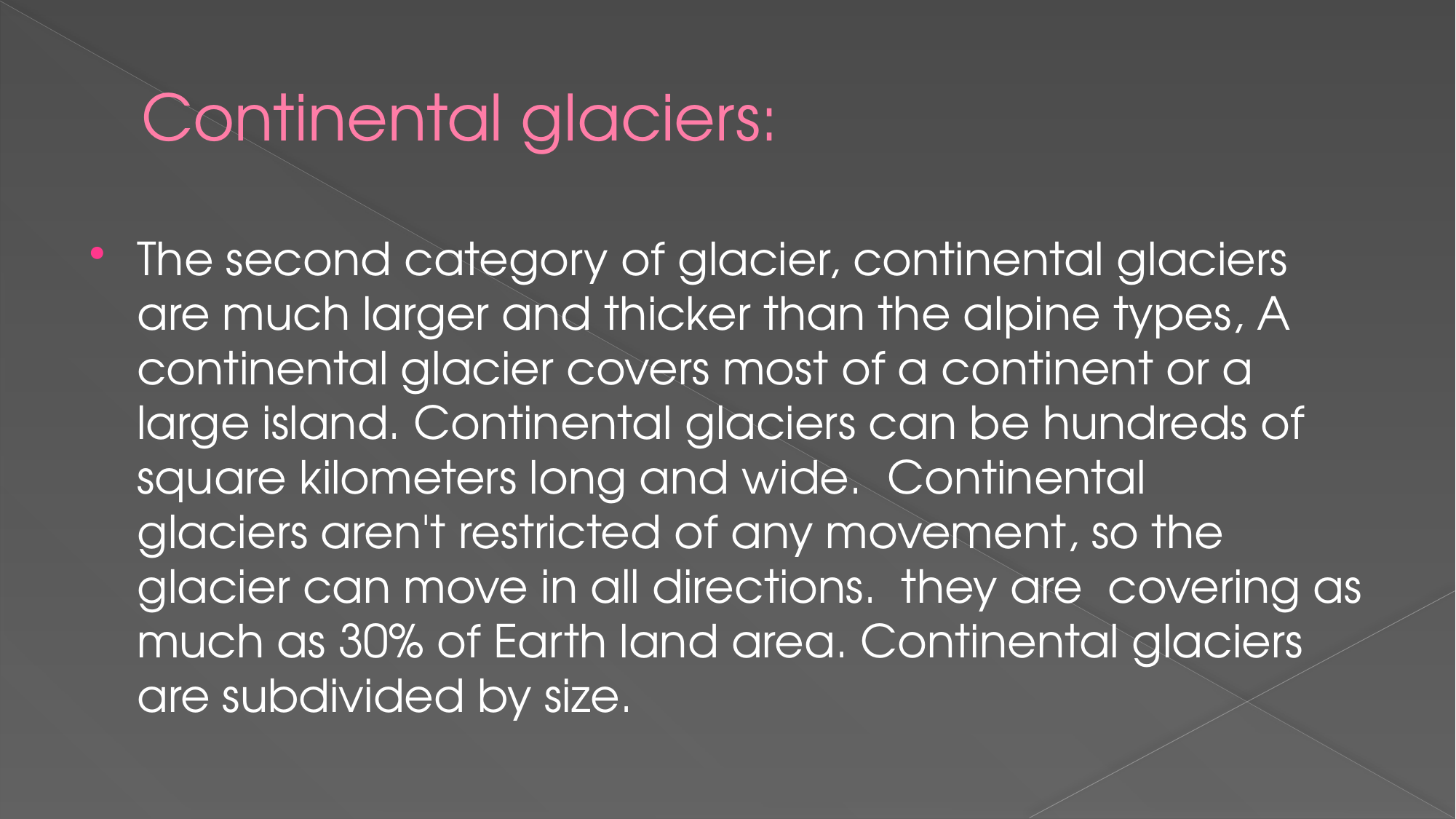

# Continental glaciers:
The second category of glacier, continental glaciers are much larger and thicker than the alpine types, A continental glacier covers most of a continent or a large island. Continental glaciers can be hundreds of square kilometers long and wide.  Continental glaciers aren't restricted of any movement, so the glacier can move in all directions.  they are  covering as much as 30% of Earth land area. Continental glaciers are subdivided by size.